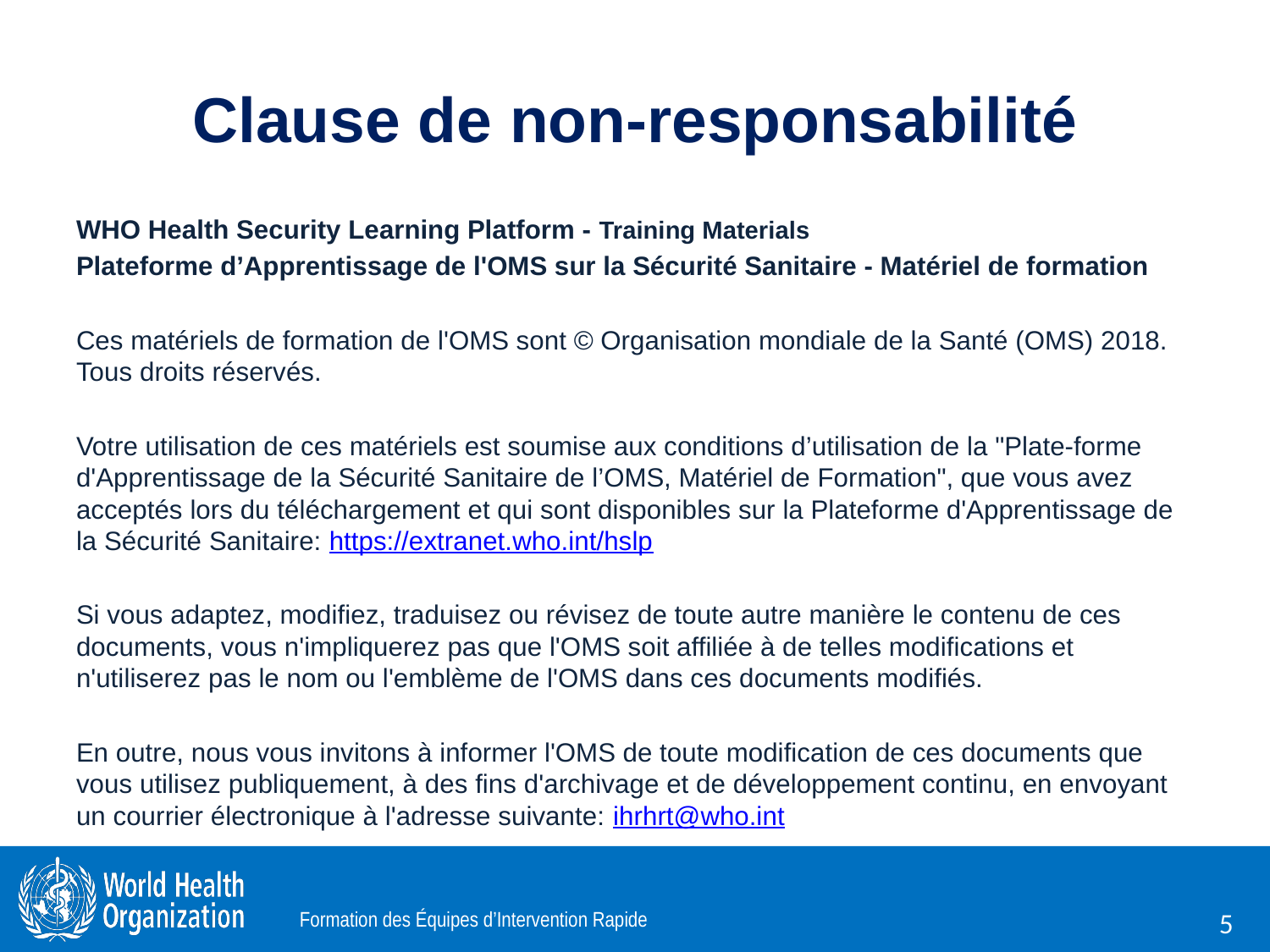

# Clause de non-responsabilité
WHO Health Security Learning Platform - Training Materials
Plateforme d’Apprentissage de l'OMS sur la Sécurité Sanitaire - Matériel de formation

Ces matériels de formation de l'OMS sont © Organisation mondiale de la Santé (OMS) 2018. Tous droits réservés.

Votre utilisation de ces matériels est soumise aux conditions d’utilisation de la "Plate-forme d'Apprentissage de la Sécurité Sanitaire de l’OMS, Matériel de Formation", que vous avez acceptés lors du téléchargement et qui sont disponibles sur la Plateforme d'Apprentissage de la Sécurité Sanitaire: https://extranet.who.int/hslp

Si vous adaptez, modifiez, traduisez ou révisez de toute autre manière le contenu de ces documents, vous n'impliquerez pas que l'OMS soit affiliée à de telles modifications et n'utiliserez pas le nom ou l'emblème de l'OMS dans ces documents modifiés.

En outre, nous vous invitons à informer l'OMS de toute modification de ces documents que vous utilisez publiquement, à des fins d'archivage et de développement continu, en envoyant un courrier électronique à l'adresse suivante: ihrhrt@who.int